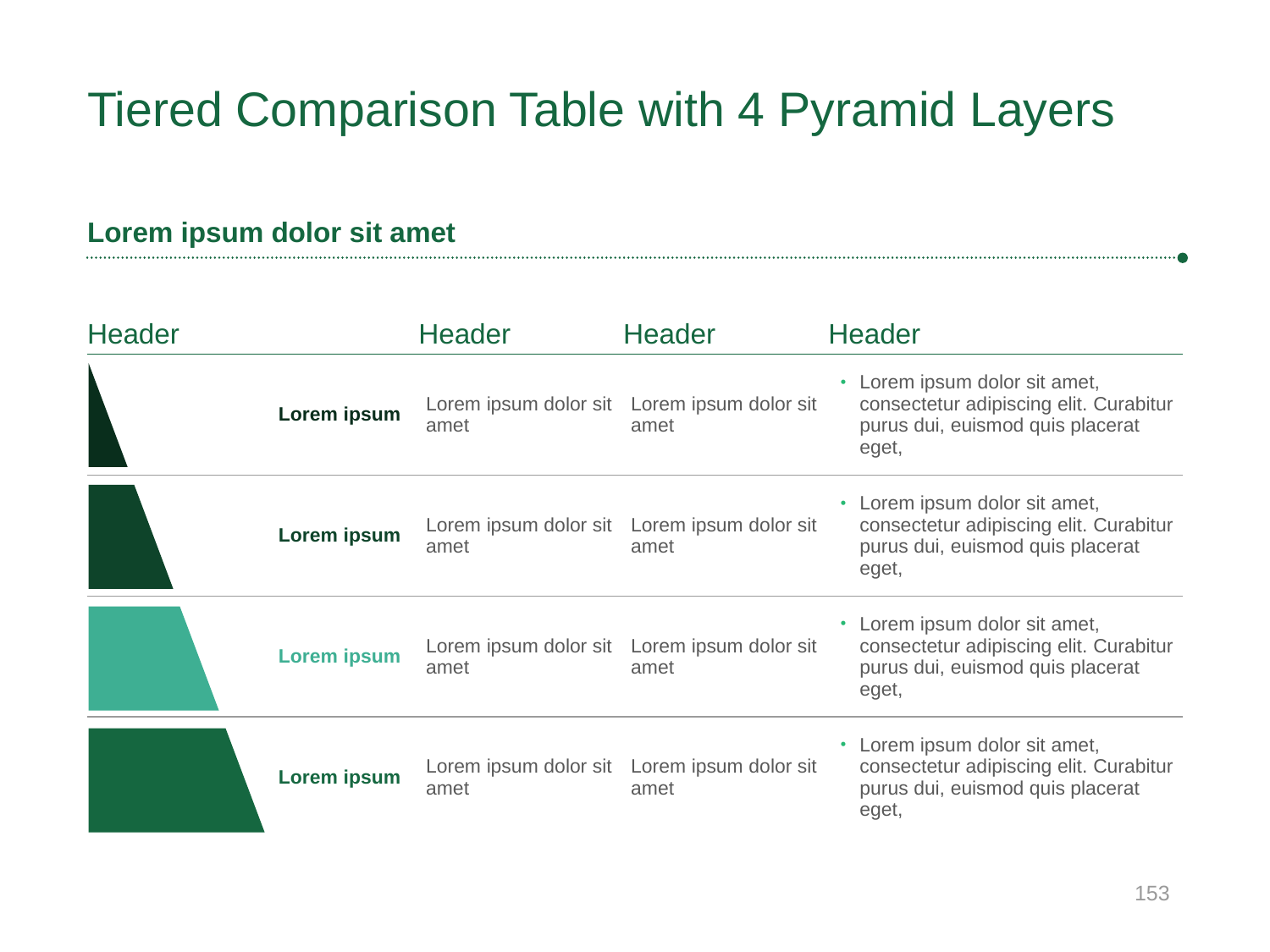

# Tiered Comparison Table with 4 Pyramid Layers
Lorem ipsum dolor sit amet
| Header | Header | Header | Header |
| --- | --- | --- | --- |
| Lorem ipsum | Lorem ipsum dolor sit amet | Lorem ipsum dolor sit amet | Lorem ipsum dolor sit amet, consectetur adipiscing elit. Curabitur purus dui, euismod quis placerat eget, |
| Lorem ipsum | Lorem ipsum dolor sit amet | Lorem ipsum dolor sit amet | Lorem ipsum dolor sit amet, consectetur adipiscing elit. Curabitur purus dui, euismod quis placerat eget, |
| Lorem ipsum | Lorem ipsum dolor sit amet | Lorem ipsum dolor sit amet | Lorem ipsum dolor sit amet, consectetur adipiscing elit. Curabitur purus dui, euismod quis placerat eget, |
| Lorem ipsum | Lorem ipsum dolor sit amet | Lorem ipsum dolor sit amet | Lorem ipsum dolor sit amet, consectetur adipiscing elit. Curabitur purus dui, euismod quis placerat eget, |

153